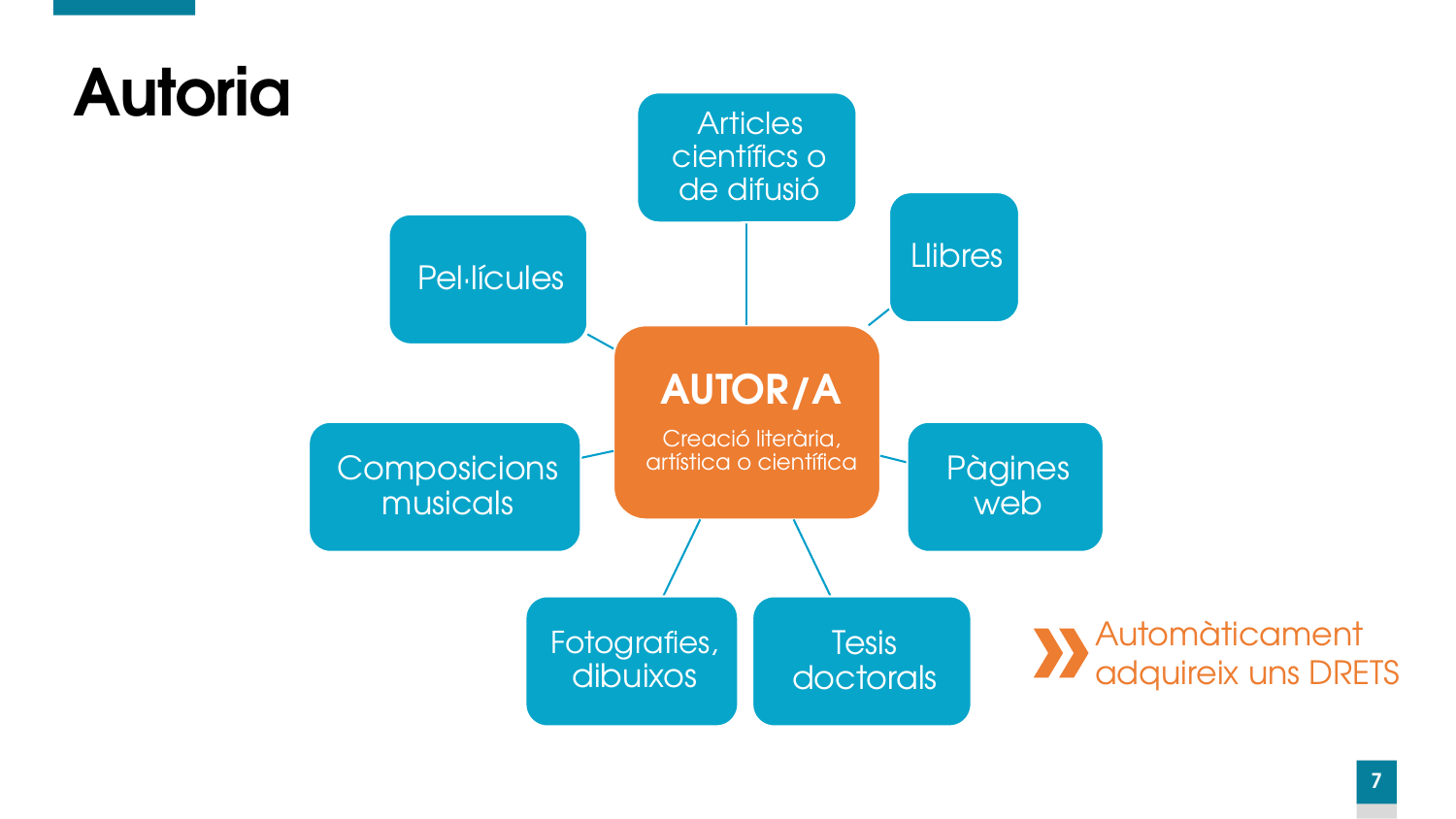

# Autoria
AUTOR/A
Creació literària, artística o científica
Articles científics o de difusió
Llibres
Pàgines web
Tesis doctorals
Fotografies, dibuixos
Composicions musicals
Pel·lícules
Automàticament  adquireix uns DRETS